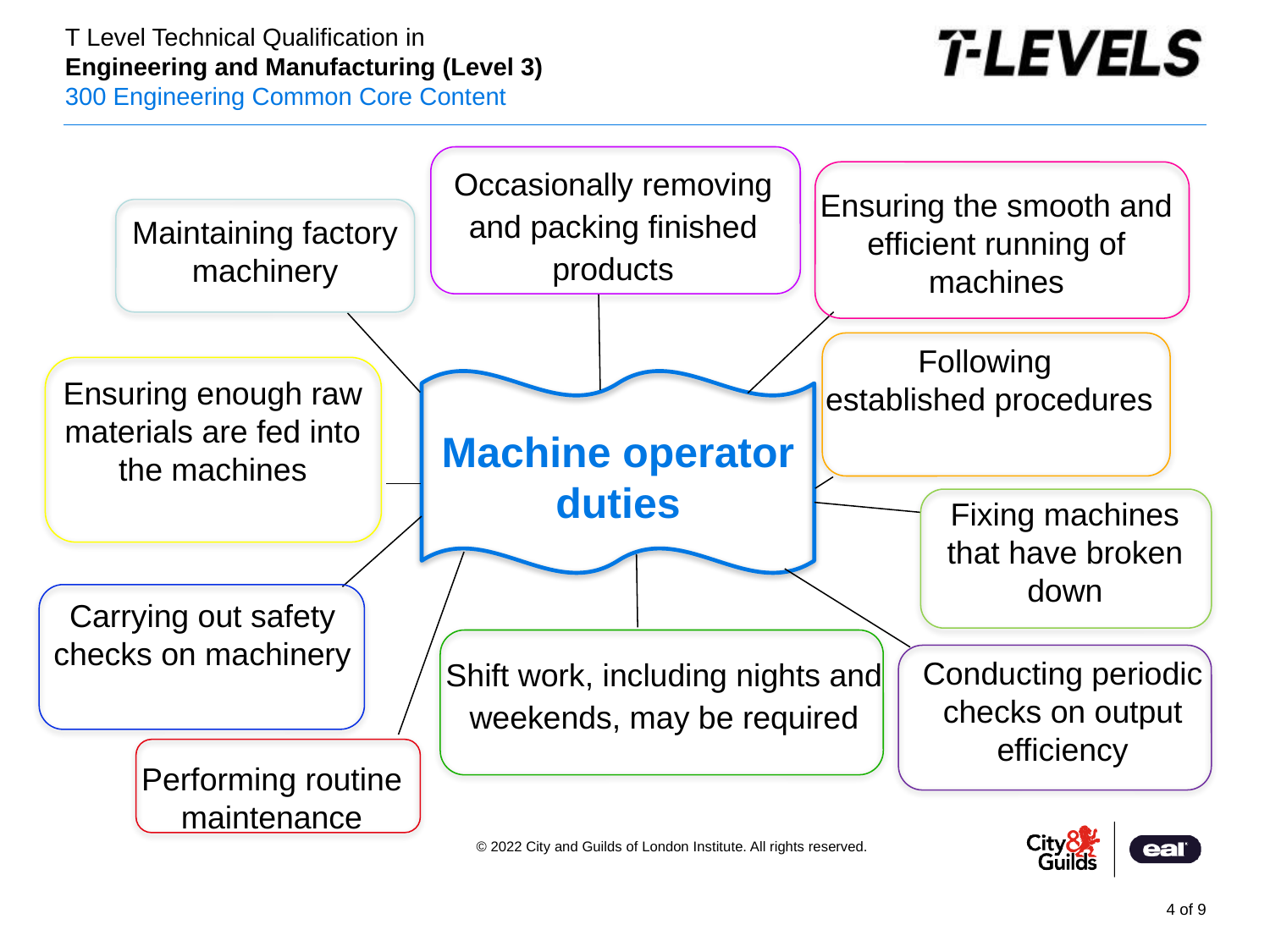

Occasionally removing and packing finished products

Ensuring the smooth and efficient running of machines

Maintaining factory machinery

Following
established procedures

Ensuring enough raw materials are fed into the machines

Machine operator duties
Fixing machines that have broken down

Carrying out safety checks on machinery

Shift work, including nights and weekends, may be required

Conducting periodic checks on output efficiency

Performing routine maintenance